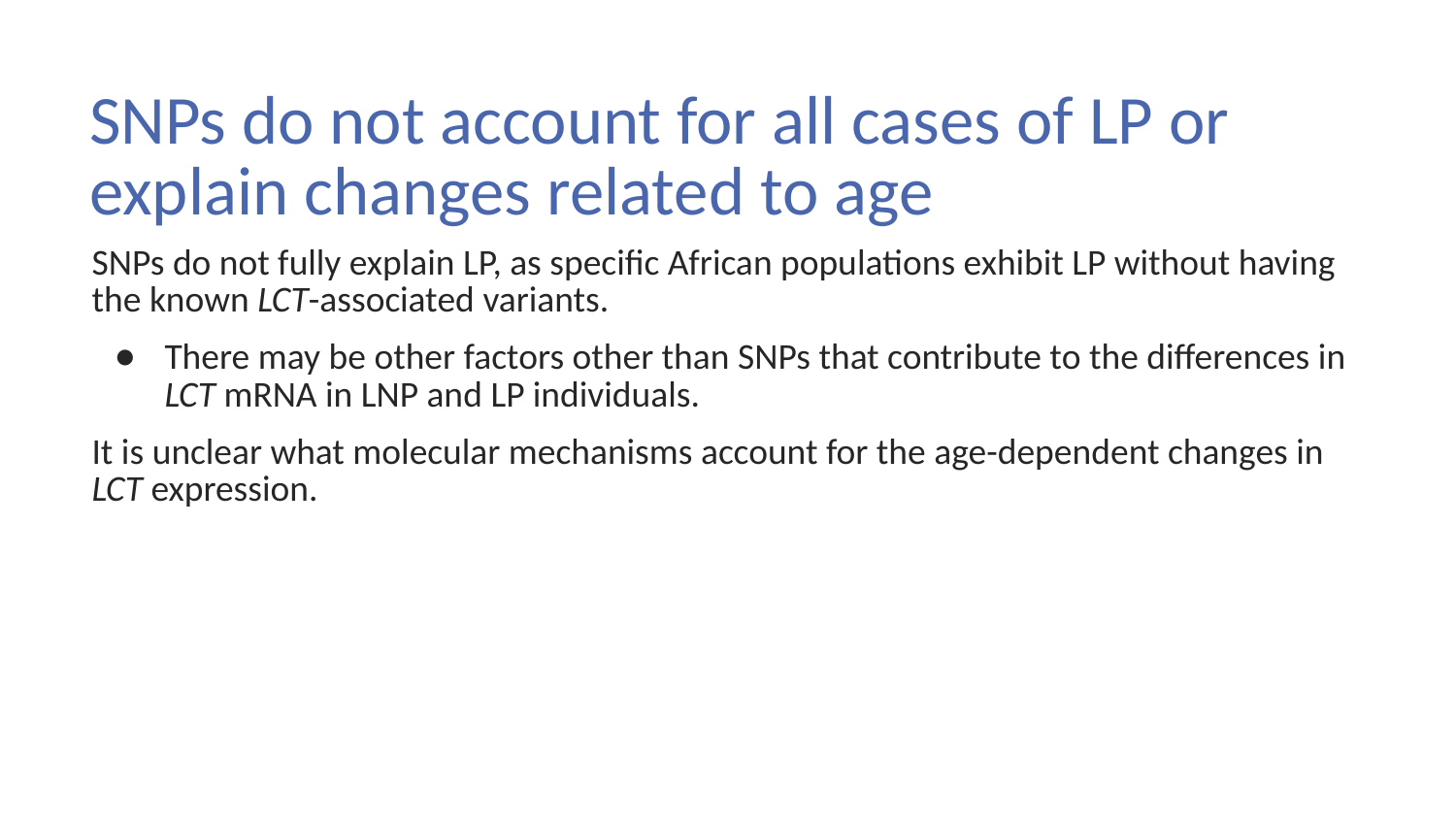

# SNPs do not account for all cases of LP or explain changes related to age
SNPs do not fully explain LP, as specific African populations exhibit LP without having the known LCT-associated variants.
There may be other factors other than SNPs that contribute to the differences in LCT mRNA in LNP and LP individuals.
It is unclear what molecular mechanisms account for the age-dependent changes in LCT expression.